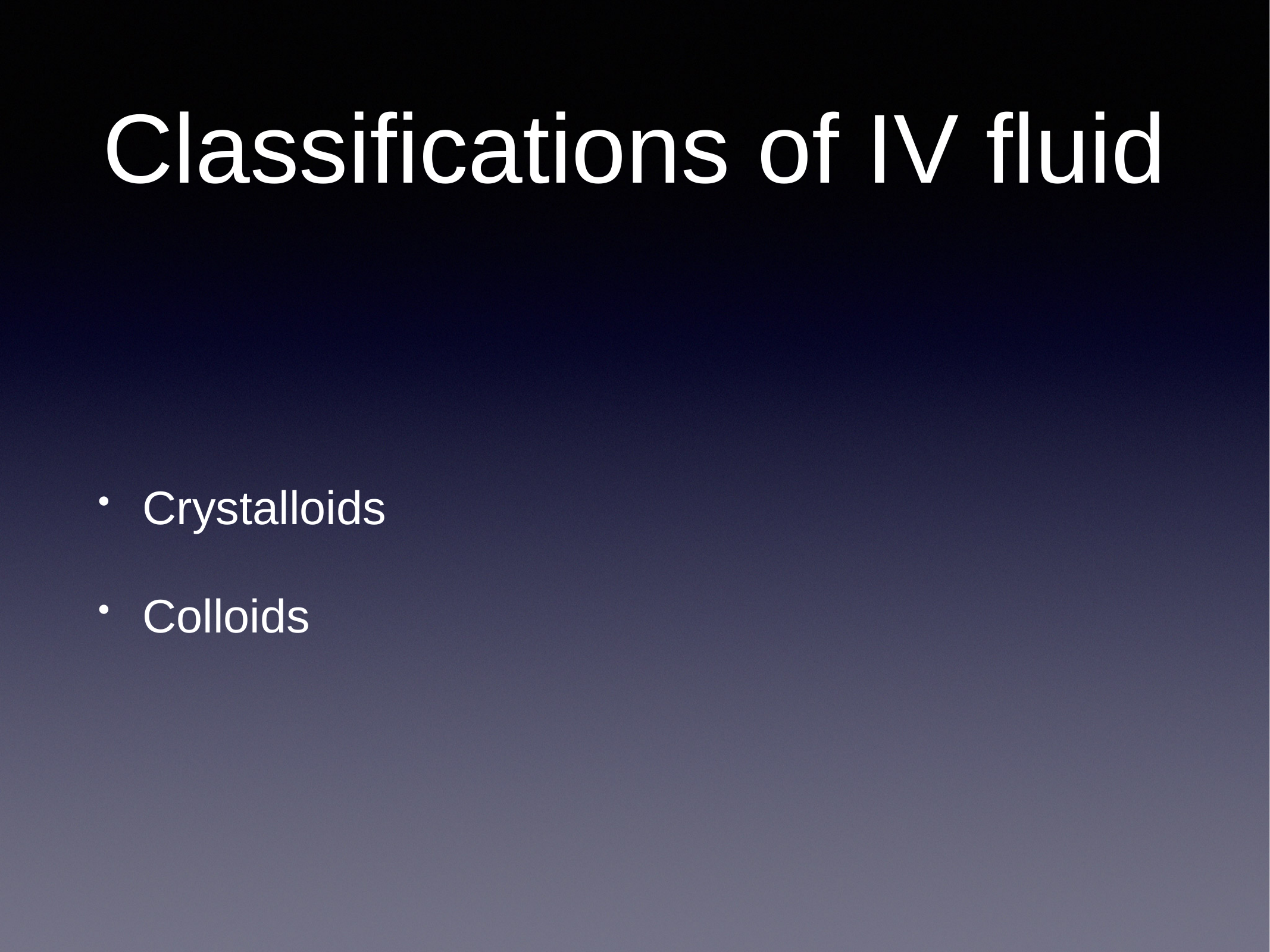

# Classifications of IV fluid
Crystalloids
Colloids